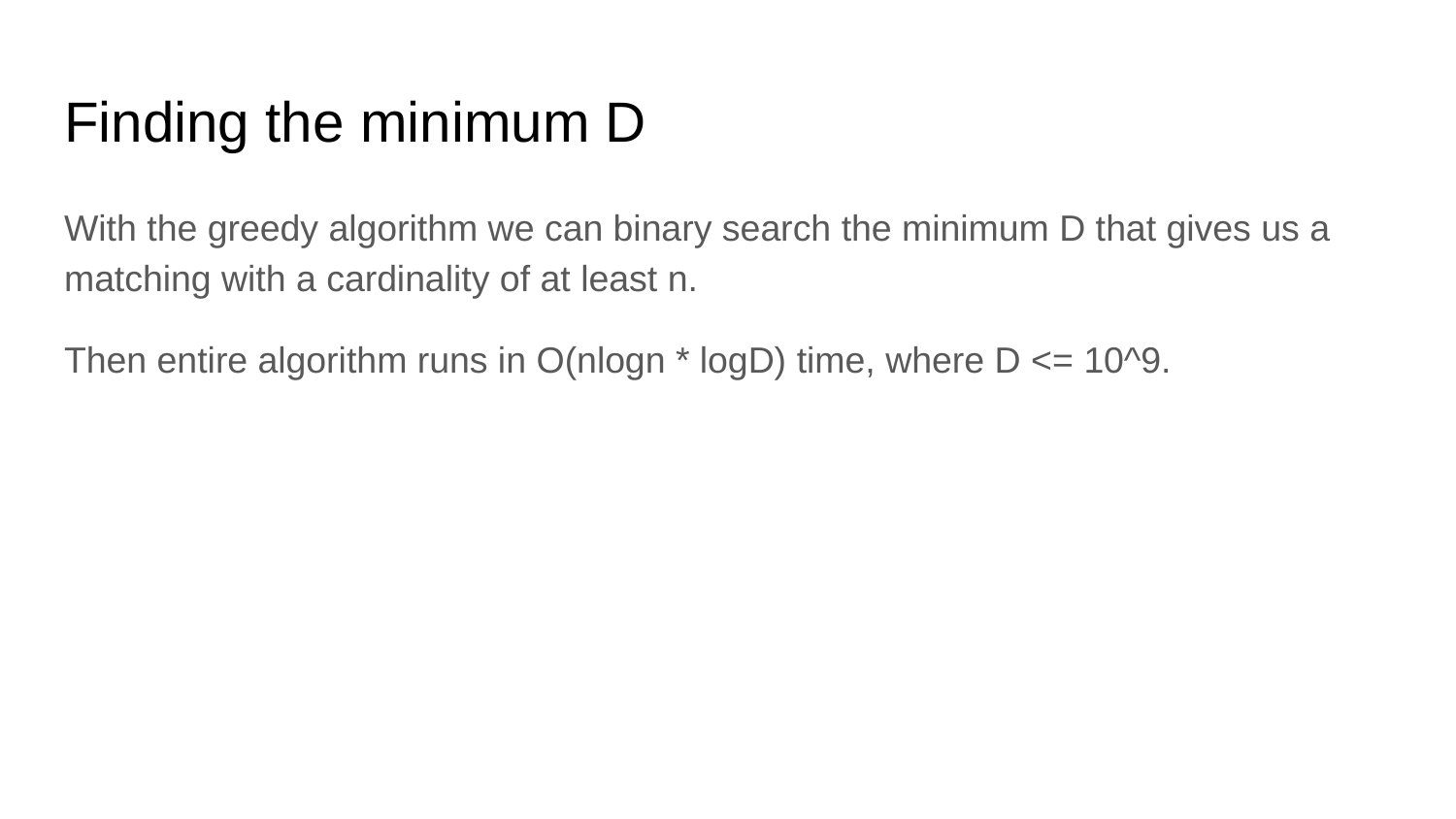

# Finding the minimum D
With the greedy algorithm we can binary search the minimum D that gives us a matching with a cardinality of at least n.
Then entire algorithm runs in O(nlogn * logD) time, where D <= 10^9.